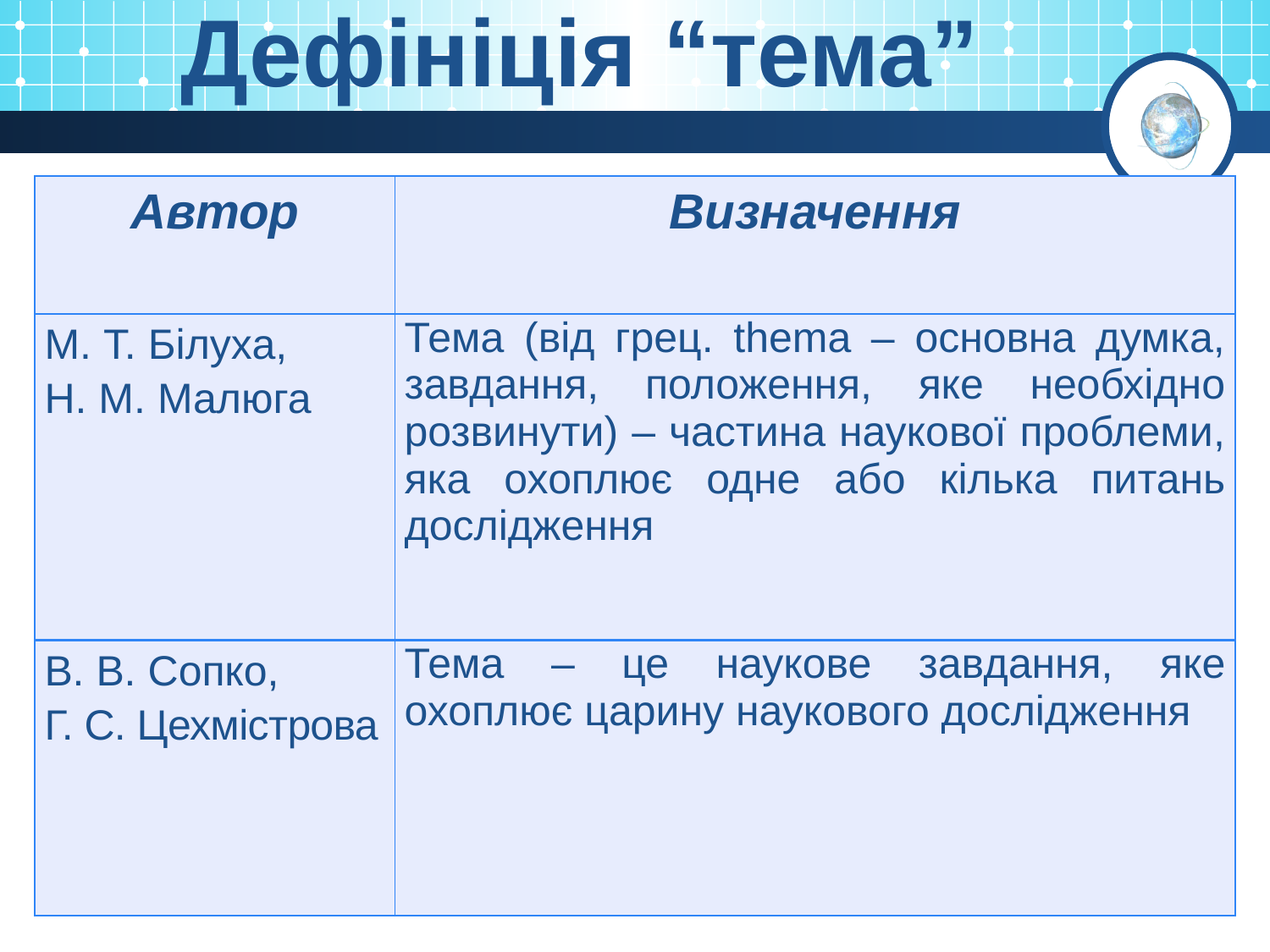

Дефініція “тема”
| Автор | Визначення |
| --- | --- |
| М. Т. Білуха, Н. М. Малюга | Тема (від грец. thema – основна думка, завдання, положення, яке необхідно розвинути) – частина наукової проблеми, яка охоплює одне або кілька питань дослідження |
| В. В. Сопко, Г. С. Цехмістрова | Тема – це наукове завдання, яке охоплює царину наукового дослідження |